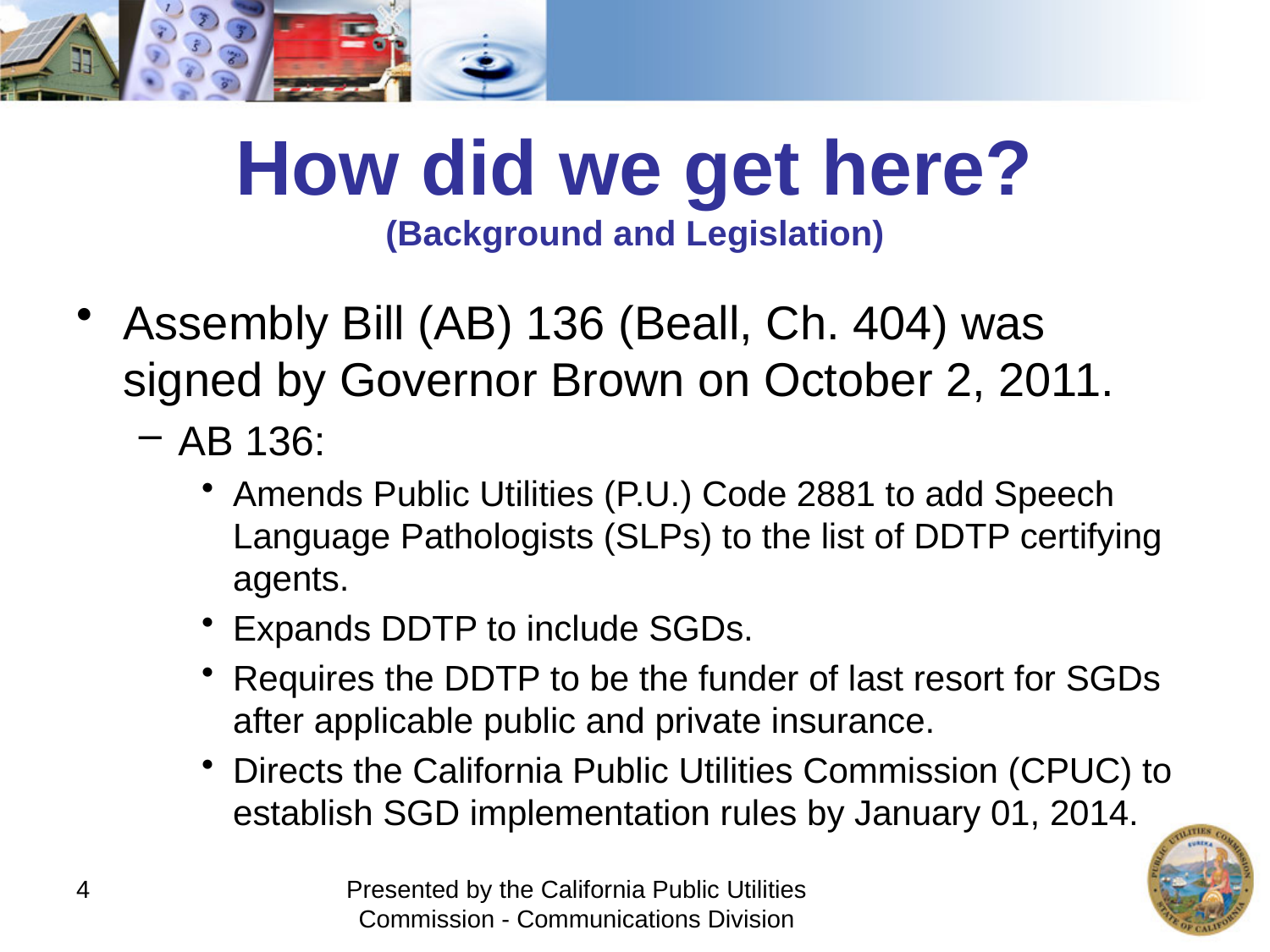

# How did we get here? (Background and Legislation)
Assembly Bill (AB) 136 (Beall, Ch. 404) was signed by Governor Brown on October 2, 2011.
AB 136:
Amends Public Utilities (P.U.) Code 2881 to add Speech Language Pathologists (SLPs) to the list of DDTP certifying agents.
Expands DDTP to include SGDs.
Requires the DDTP to be the funder of last resort for SGDs after applicable public and private insurance.
Directs the California Public Utilities Commission (CPUC) to establish SGD implementation rules by January 01, 2014.

4
Presented by the California Public Utilities Commission - Communications Division